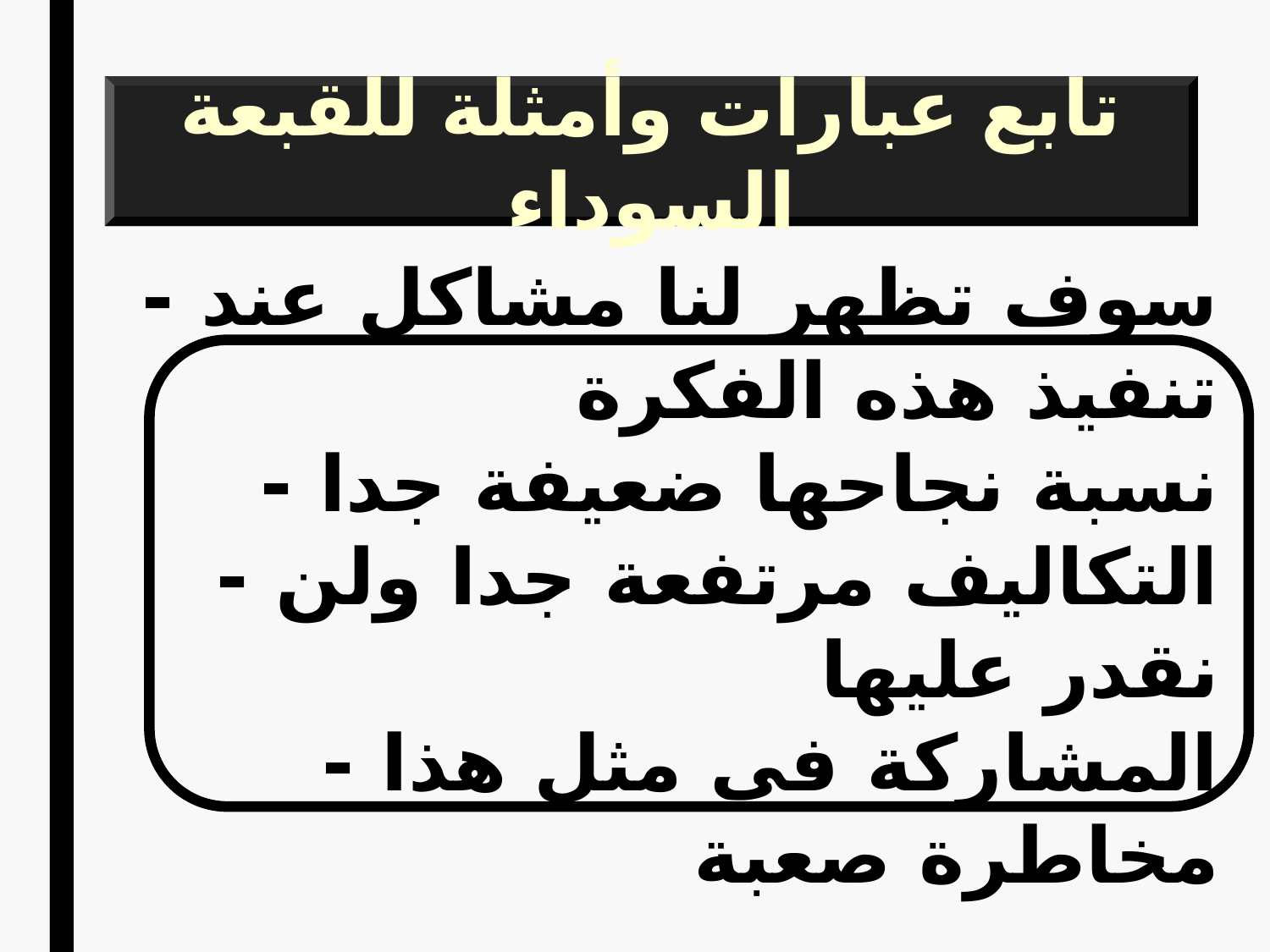

تابع عبارات وأمثلة للقبعة السوداء

- سوف تظهر لنا مشاكل عند تنفيذ هذه الفكرة
- نسبة نجاحها ضعيفة جدا
- التكاليف مرتفعة جدا ولن نقدر عليها
- المشاركة في مثل هذا مخاطرة صعبة